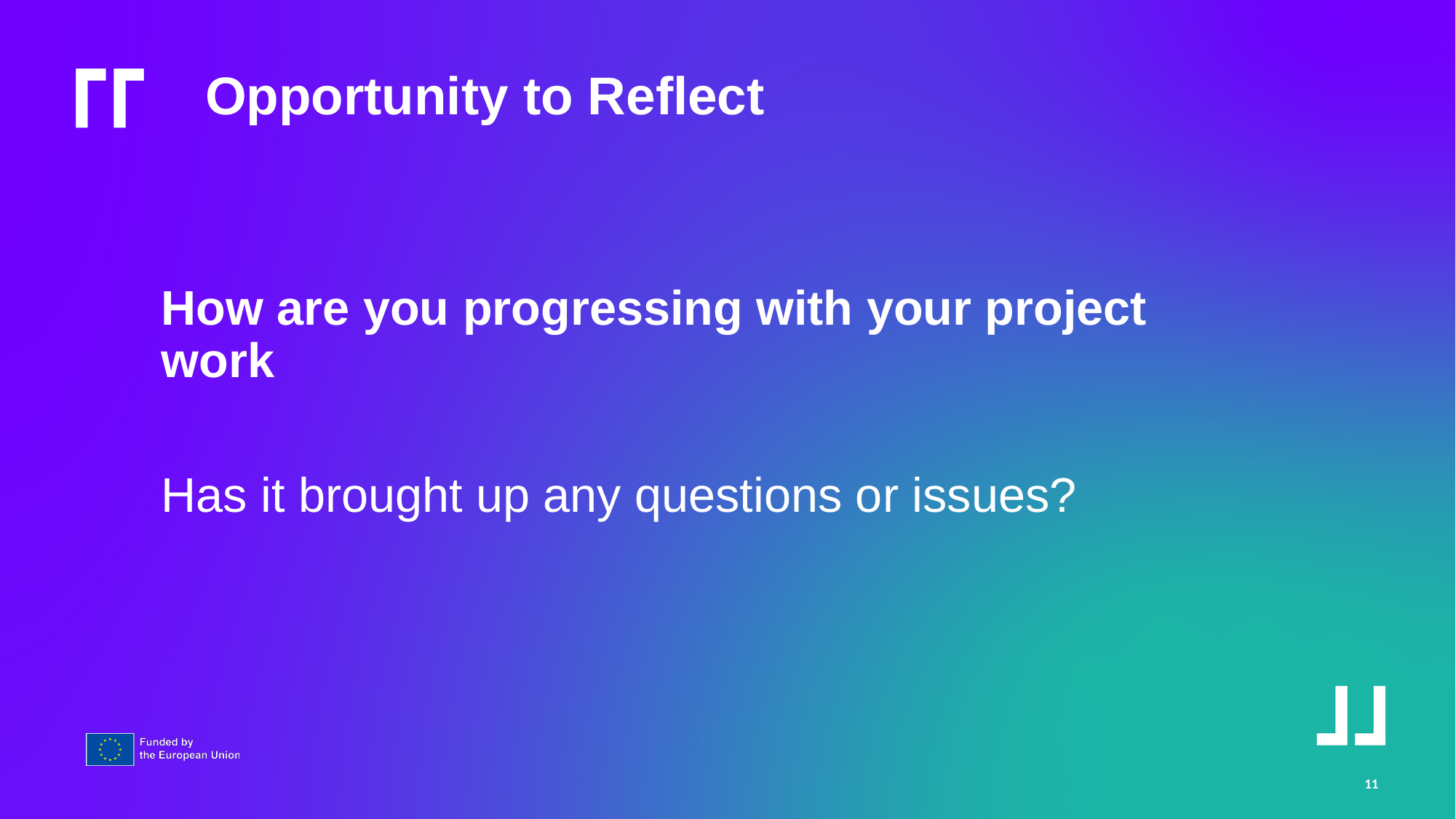

Opportunity to Reflect
How are you progressing with your project work

Has it brought up any questions or issues?